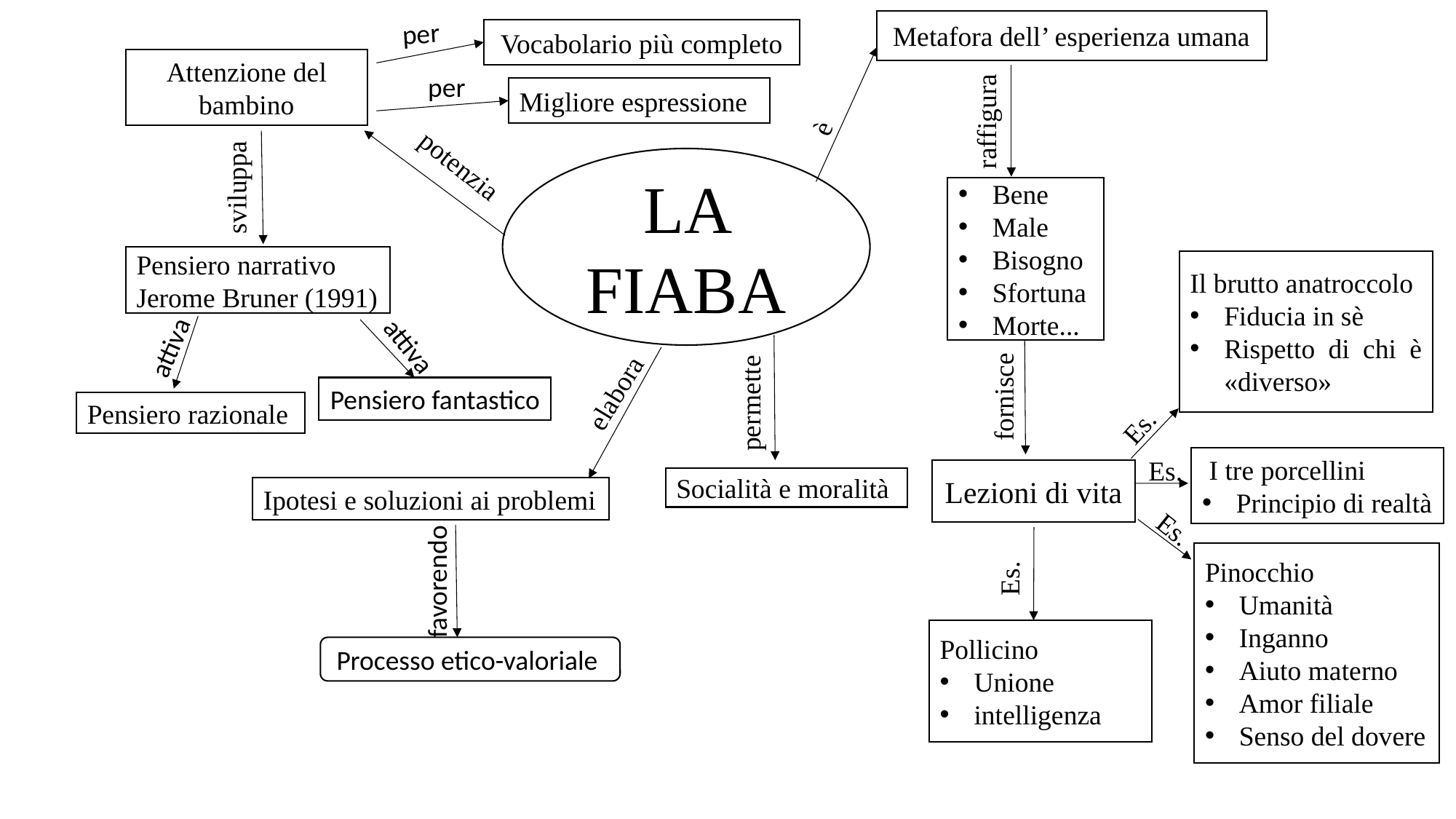

per
Metafora dell’ esperienza umana
Vocabolario più completo
Attenzione del bambino
per
Migliore espressione
raffigura
è
potenzia
LA FIABA
sviluppa
Bene
Male
Bisogno
Sfortuna
Morte...
Pensiero narrativo
Jerome Bruner (1991)
Il brutto anatroccolo
Fiducia in sè
Rispetto di chi è «diverso»
attiva
attiva
elabora
fornisce
Pensiero fantastico
permette
Pensiero razionale
Es.
 I tre porcellini
Principio di realtà
Es.
Lezioni di vita
Socialità e moralità
Ipotesi e soluzioni ai problemi
Es.
Pinocchio
Umanità
Inganno
Aiuto materno
Amor filiale
Senso del dovere
Es.
favorendo
Pollicino
Unione
intelligenza
Processo etico-valoriale